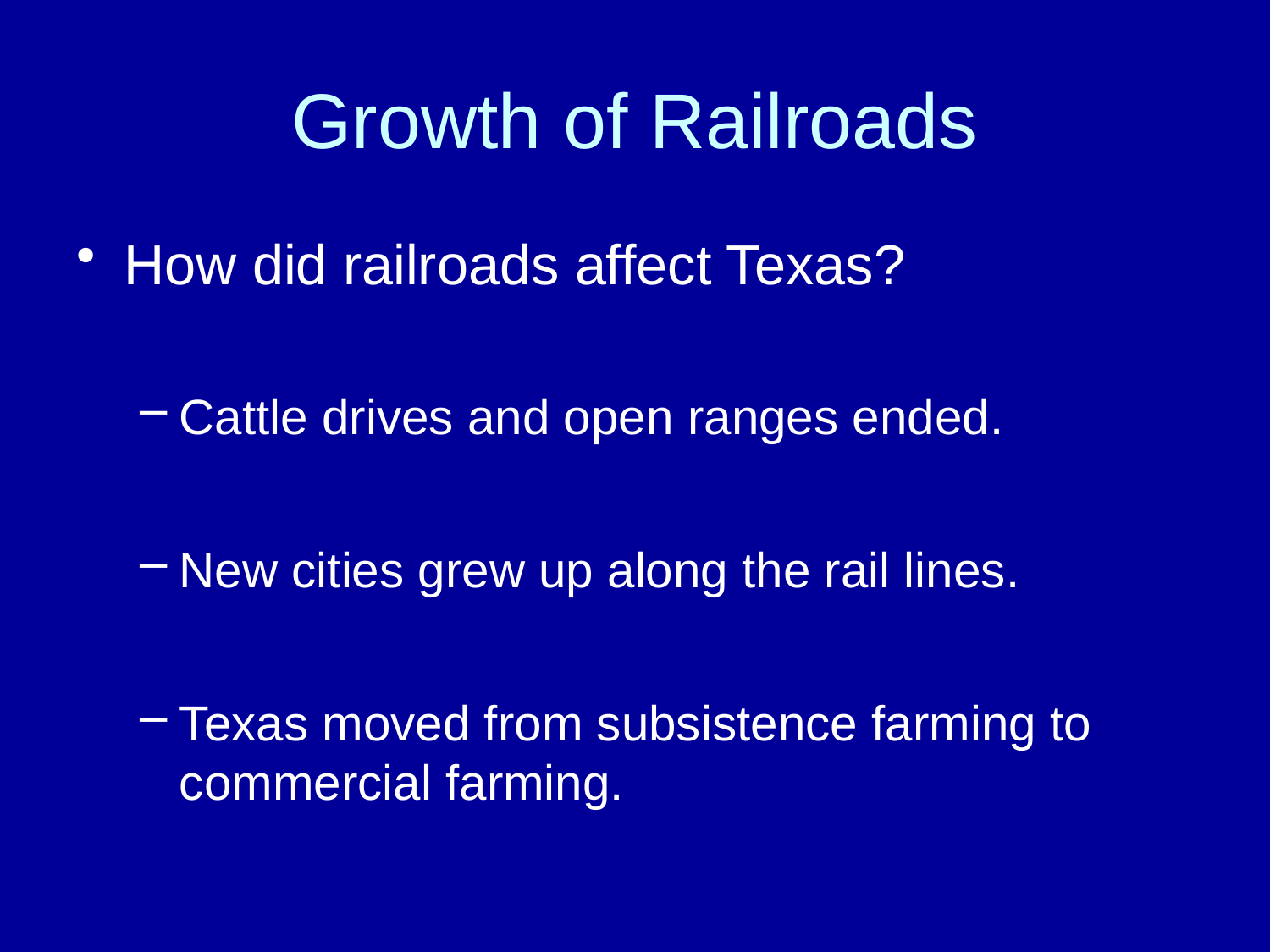

# Growth of Railroads
How did railroads affect Texas?

Cattle drives and open ranges ended.

New cities grew up along the rail lines.

Texas moved from subsistence farming to commercial farming.